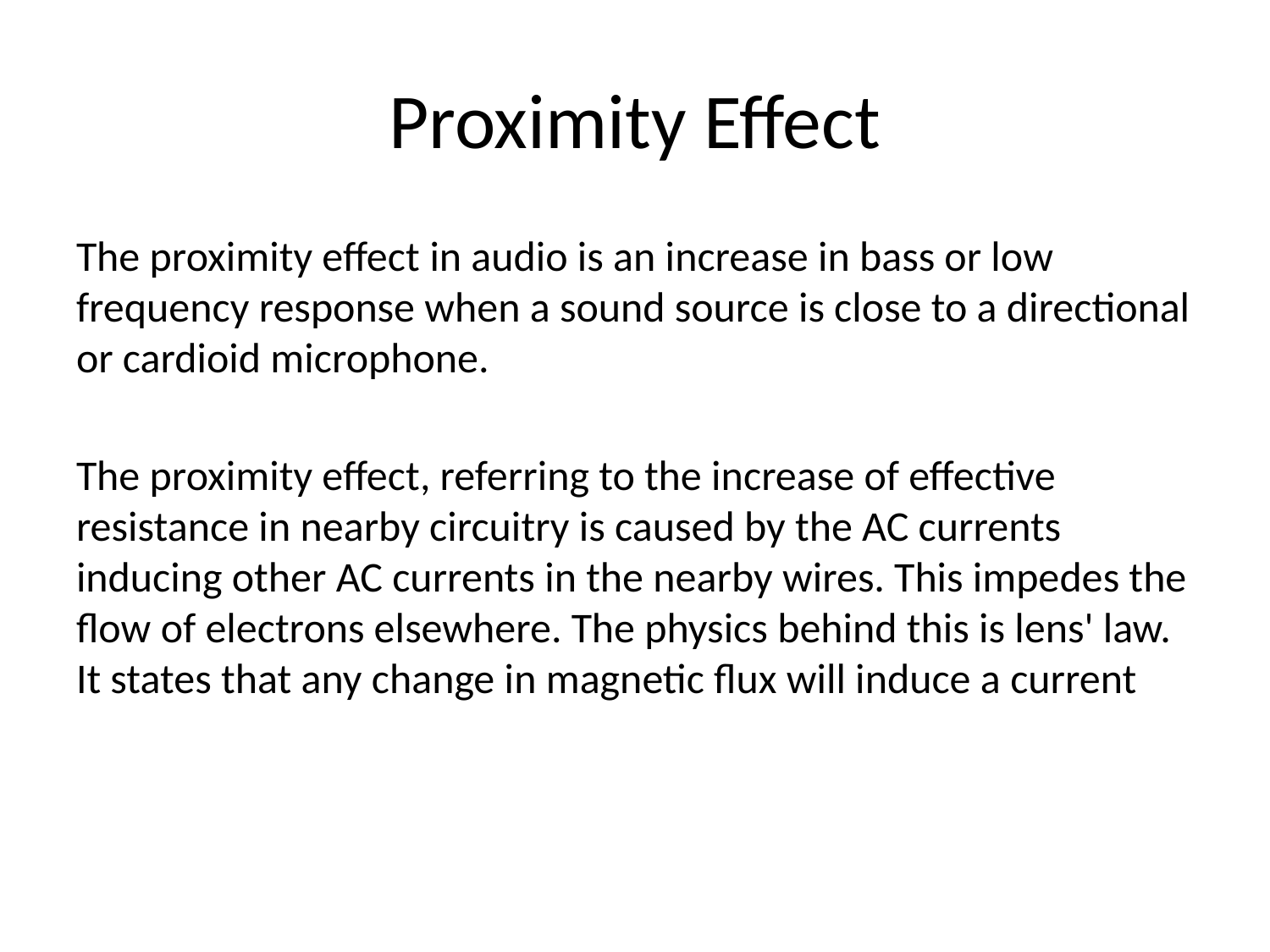

# Proximity Effect
The proximity effect in audio is an increase in bass or low frequency response when a sound source is close to a directional or cardioid microphone.

The proximity effect, referring to the increase of effective resistance in nearby circuitry is caused by the AC currents inducing other AC currents in the nearby wires. This impedes the flow of electrons elsewhere. The physics behind this is lens' law. It states that any change in magnetic flux will induce a current